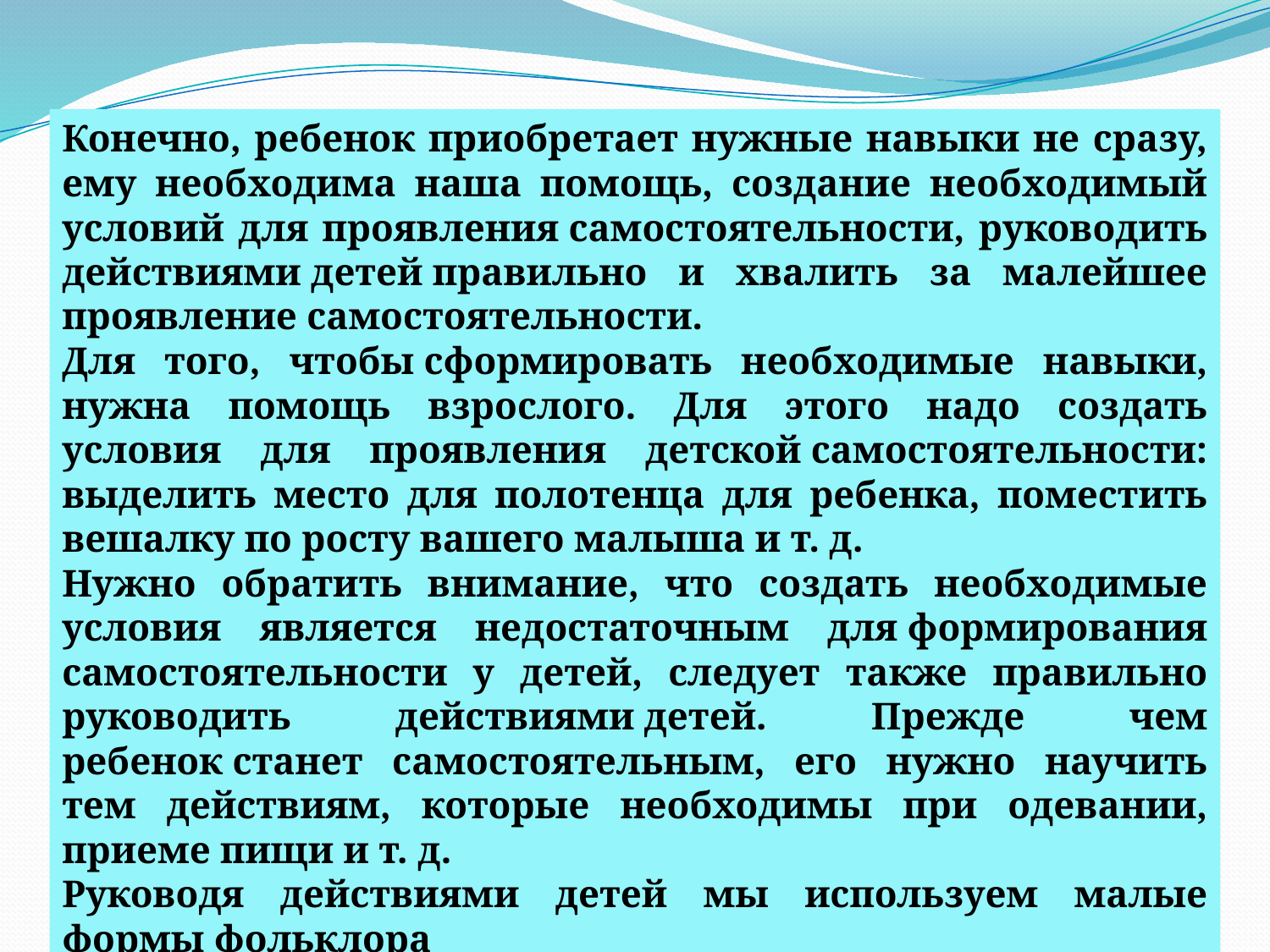

Конечно, ребенок приобретает нужные навыки не сразу, ему необходима наша помощь, создание необходимый условий для проявления самостоятельности, руководить действиями детей правильно и хвалить за малейшее проявление самостоятельности.
Для того, чтобы сформировать необходимые навыки, нужна помощь взрослого. Для этого надо создать условия для проявления детской самостоятельности: выделить место для полотенца для ребенка, поместить вешалку по росту вашего малыша и т. д.
Нужно обратить внимание, что создать необходимые условия является недостаточным для формирования самостоятельности у детей, следует также правильно руководить действиями детей. Прежде чем ребенок станет самостоятельным, его нужно научить тем действиям, которые необходимы при одевании, приеме пищи и т. д.
Руководя действиями детей мы используем малые формы фольклора